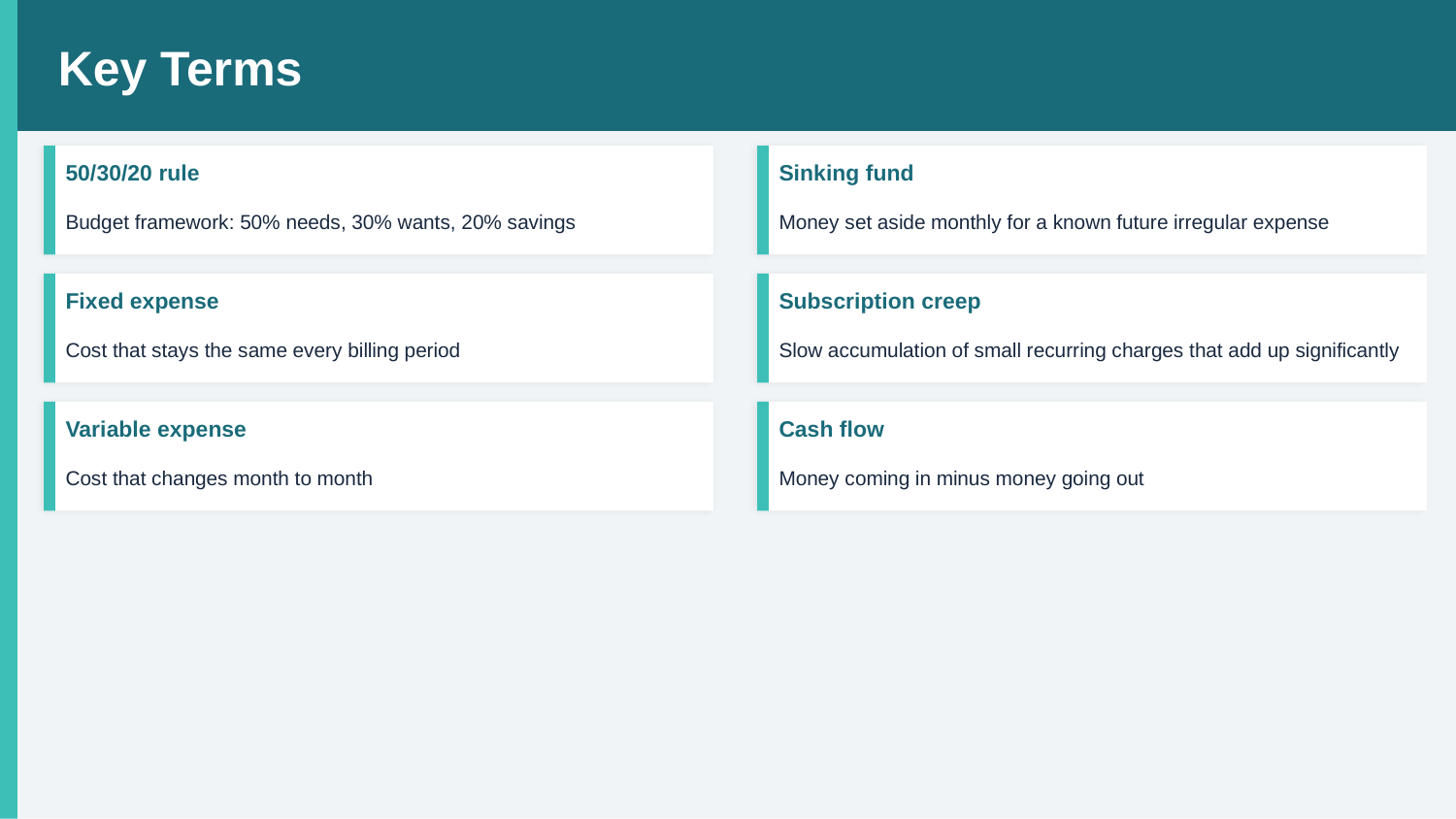

Key Terms

50/30/20 rule
Sinking fund
Budget framework: 50% needs, 30% wants, 20% savings
Money set aside monthly for a known future irregular expense

Fixed expense
Subscription creep
Cost that stays the same every billing period
Slow accumulation of small recurring charges that add up significantly

Variable expense
Cash flow
Cost that changes month to month
Money coming in minus money going out